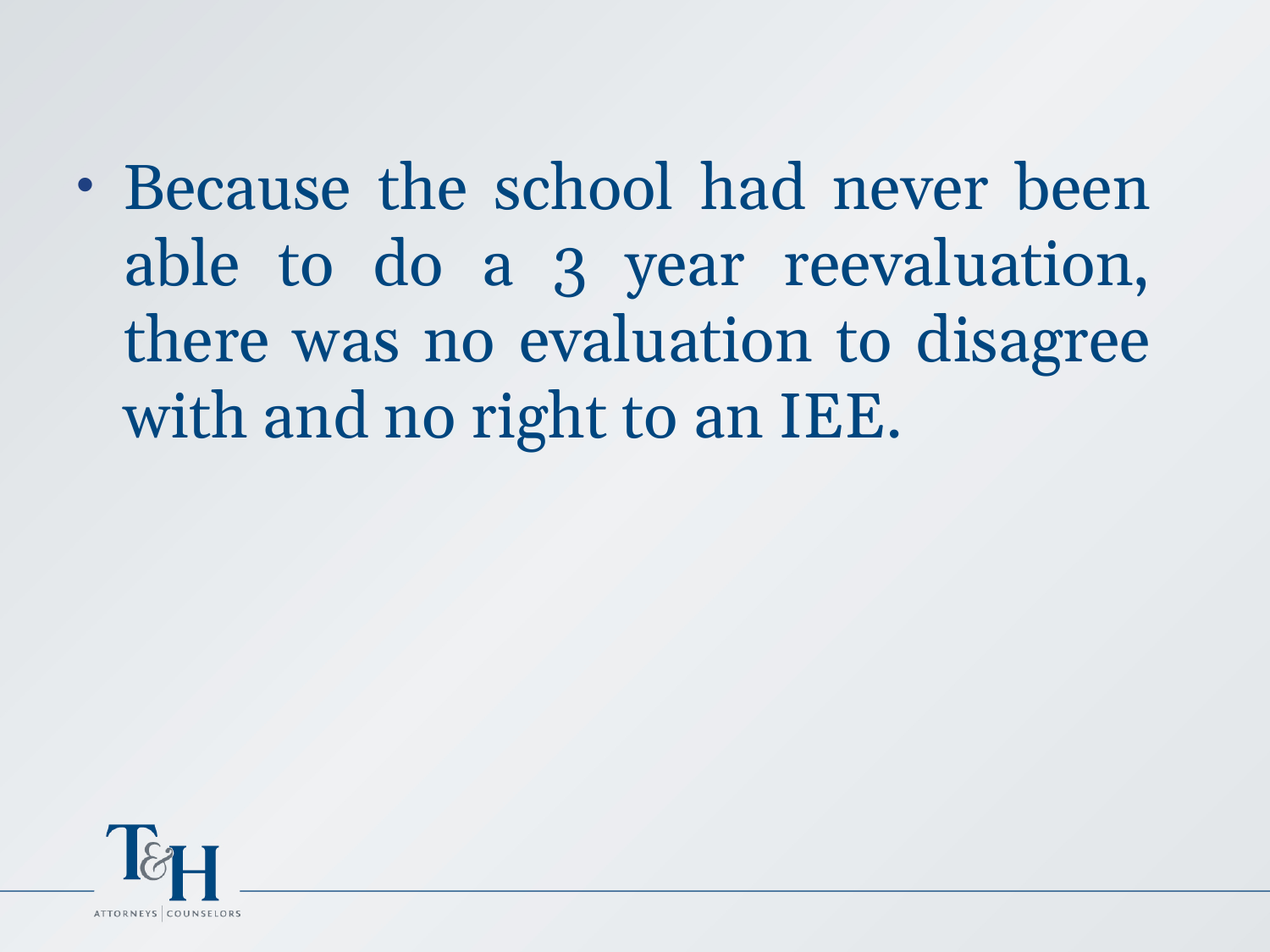

Because the school had never been able to do a 3 year reevaluation, there was no evaluation to disagree with and no right to an IEE.